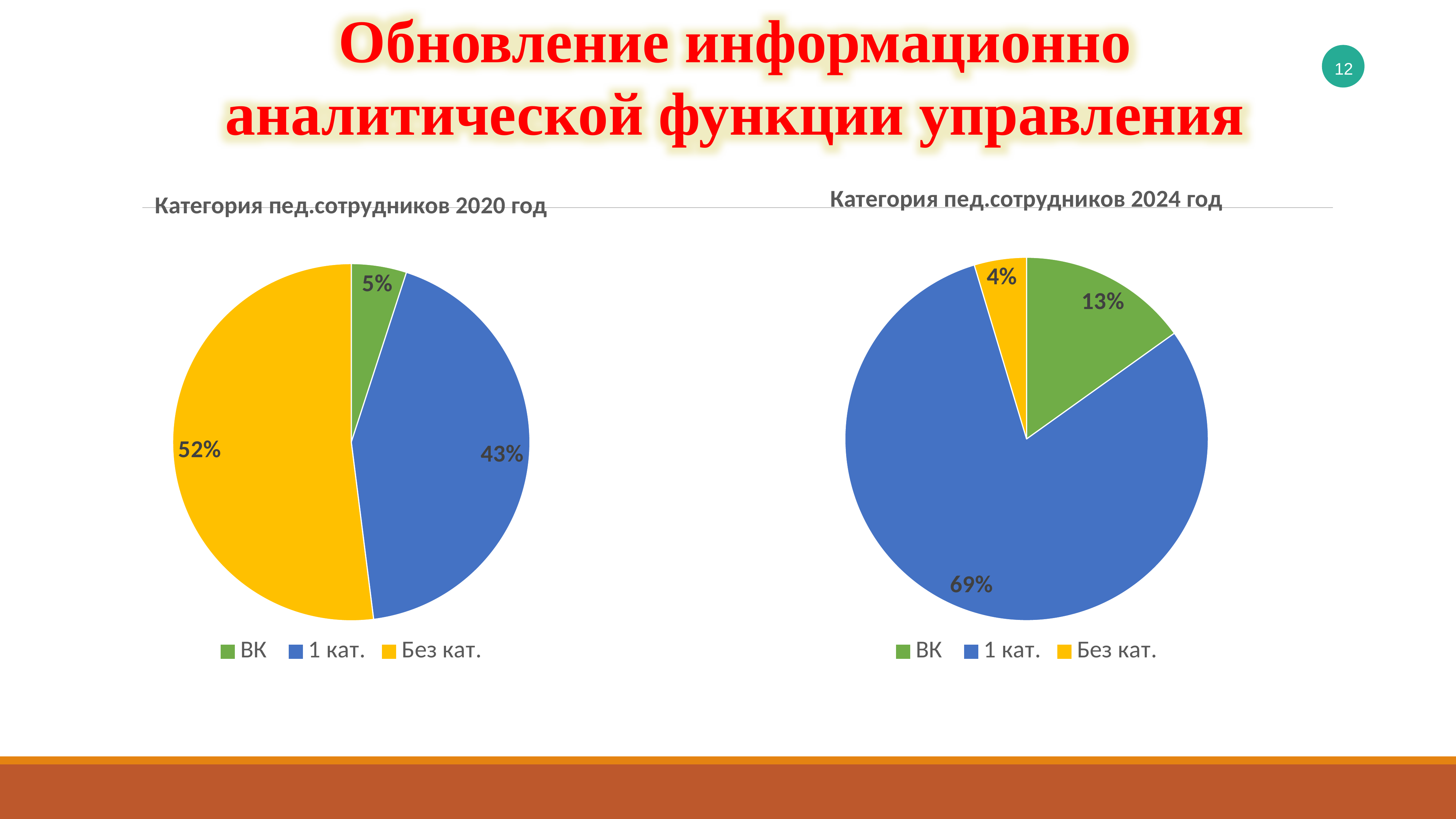

Обновление информационно аналитической функции управления

### Chart: Категория пед.сотрудников 2024 год

| Category |  |
|---|---|
| ВК  | 0.13 |
| 1 кат. | 0.69 |
| Без кат. | 0.04 |

### Chart: Категория пед.сотрудников 2020 год

| Category |  |
|---|---|
| ВК  | 0.05 |
| 1 кат. | 0.43 |
| Без кат. | 0.52 |

### Chart

| Category |
|---|